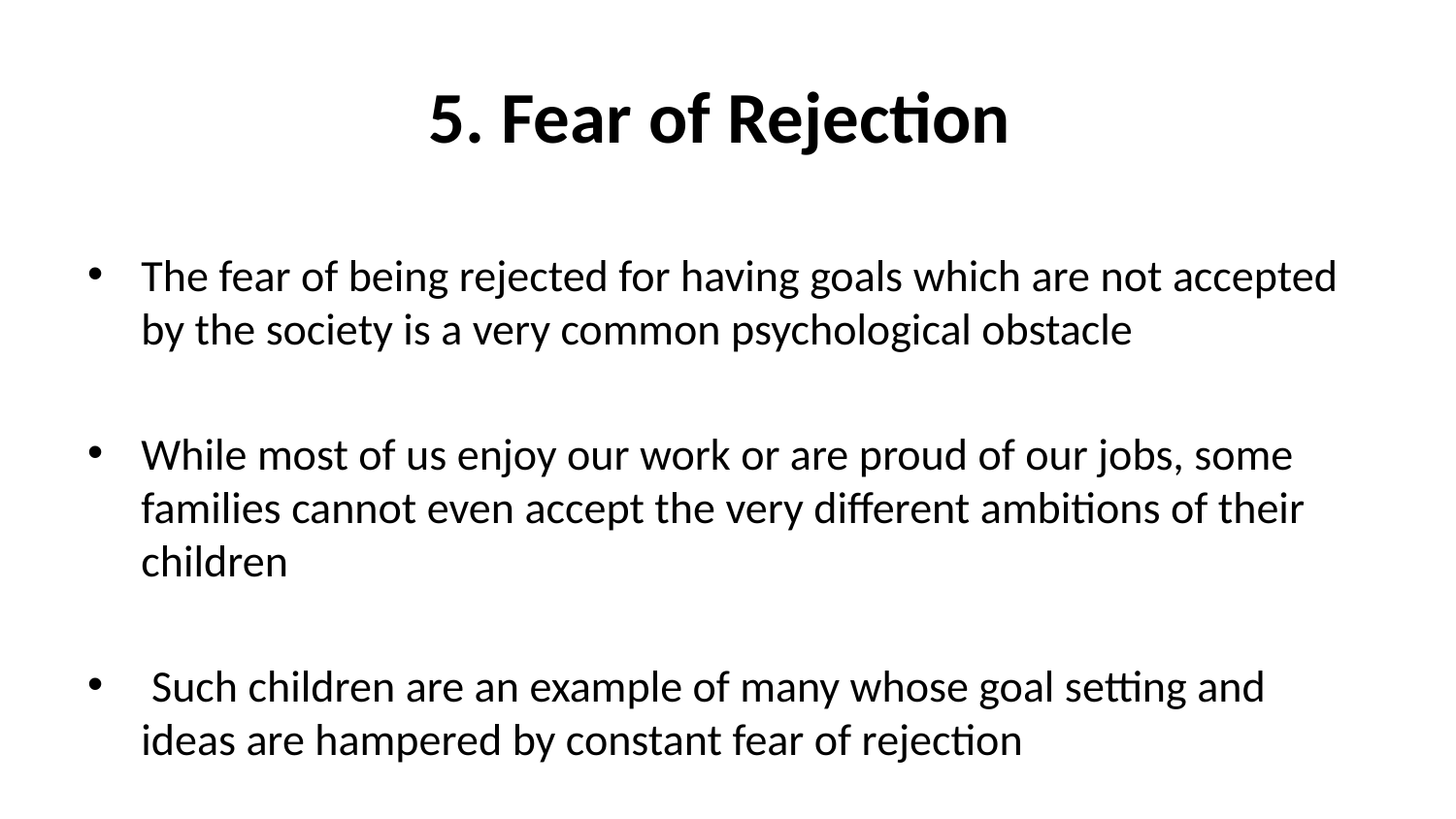

# 5. Fear of Rejection
The fear of being rejected for having goals which are not accepted by the society is a very common psychological obstacle

While most of us enjoy our work or are proud of our jobs, some families cannot even accept the very different ambitions of their children

 Such children are an example of many whose goal setting and ideas are hampered by constant fear of rejection